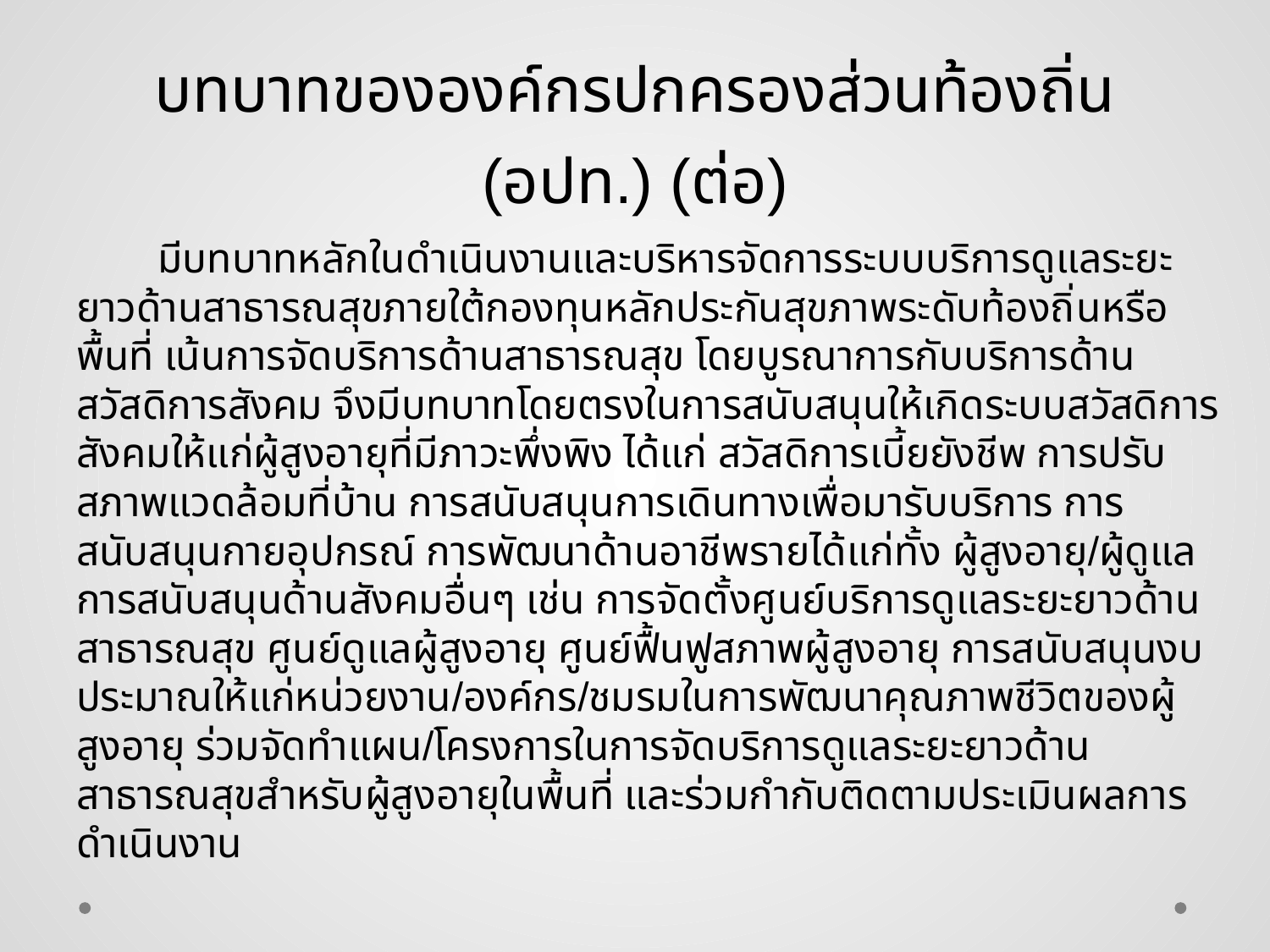

# บทบาทขององค์กรปกครองส่วนท้องถิ่น (อปท.) (ต่อ)
         มีบทบาทหลักในดำเนินงานและบริหารจัดการระบบบริการดูแลระยะยาวด้านสาธารณสุขภายใต้กองทุนหลักประกันสุขภาพระดับท้องถิ่นหรือพื้นที่ เน้นการจัดบริการด้านสาธารณสุข โดยบูรณาการกับบริการด้านสวัสดิการสังคม จึงมีบทบาทโดยตรงในการสนับสนุนให้เกิดระบบสวัสดิการสังคมให้แก่ผู้สูงอายุที่มีภาวะพึ่งพิง ได้แก่ สวัสดิการเบี้ยยังชีพ การปรับสภาพแวดล้อมที่บ้าน การสนับสนุนการเดินทางเพื่อมารับบริการ การสนับสนุนกายอุปกรณ์ การพัฒนาด้านอาชีพรายได้แก่ทั้ง ผู้สูงอายุ/ผู้ดูแล การสนับสนุนด้านสังคมอื่นๆ เช่น การจัดตั้งศูนย์บริการดูแลระยะยาวด้านสาธารณสุข ศูนย์ดูแลผู้สูงอายุ ศูนย์ฟื้นฟูสภาพผู้สูงอายุ การสนับสนุนงบประมาณให้แก่หน่วยงาน/องค์กร/ชมรมในการพัฒนาคุณภาพชีวิตของผู้สูงอายุ ร่วมจัดทำแผน/โครงการในการจัดบริการดูแลระยะยาวด้านสาธารณสุขสำหรับผู้สูงอายุในพื้นที่ และร่วมกำกับติดตามประเมินผลการดำเนินงาน